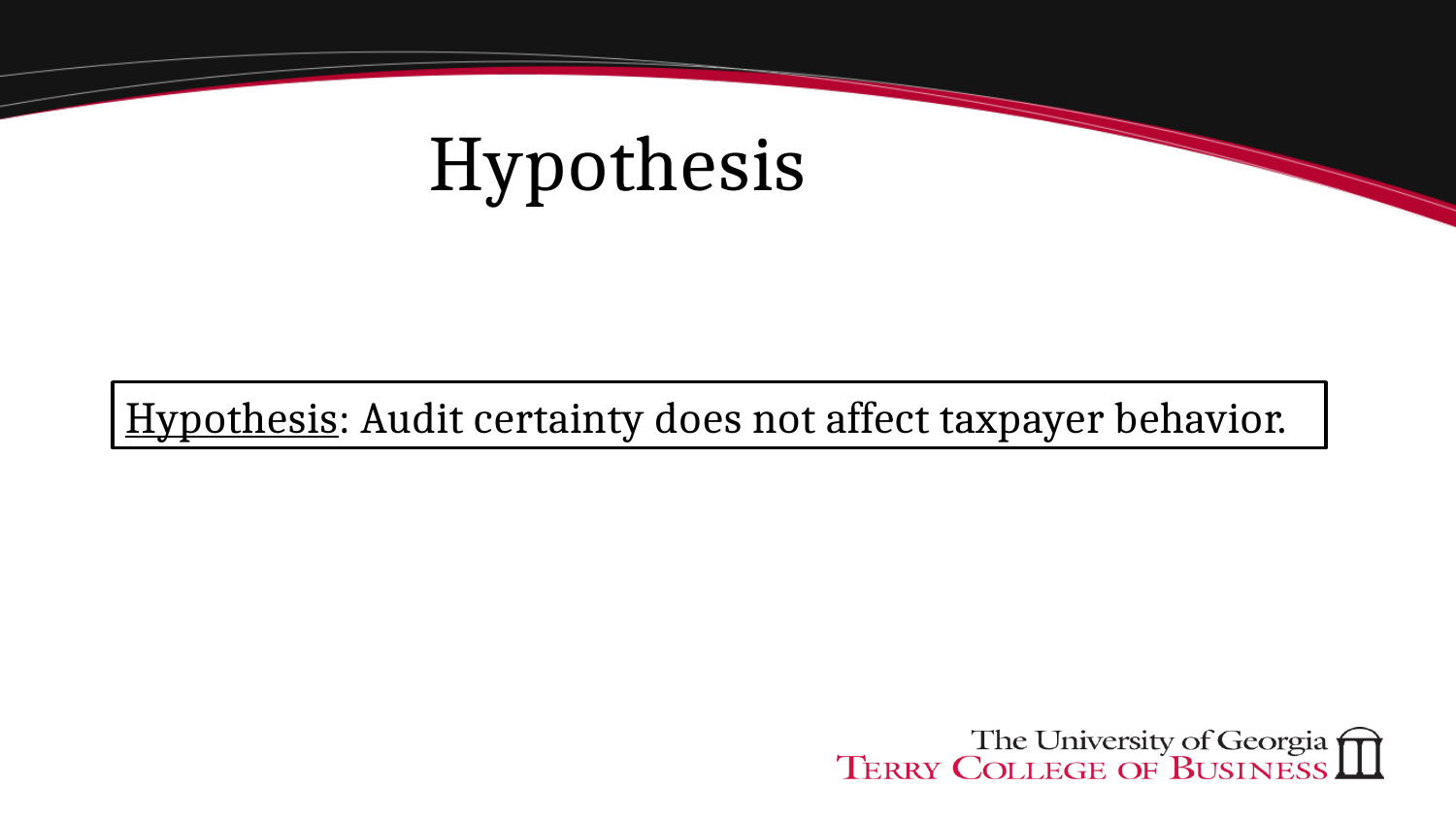

# Hypothesis
Hypothesis: Audit certainty does not affect taxpayer behavior.